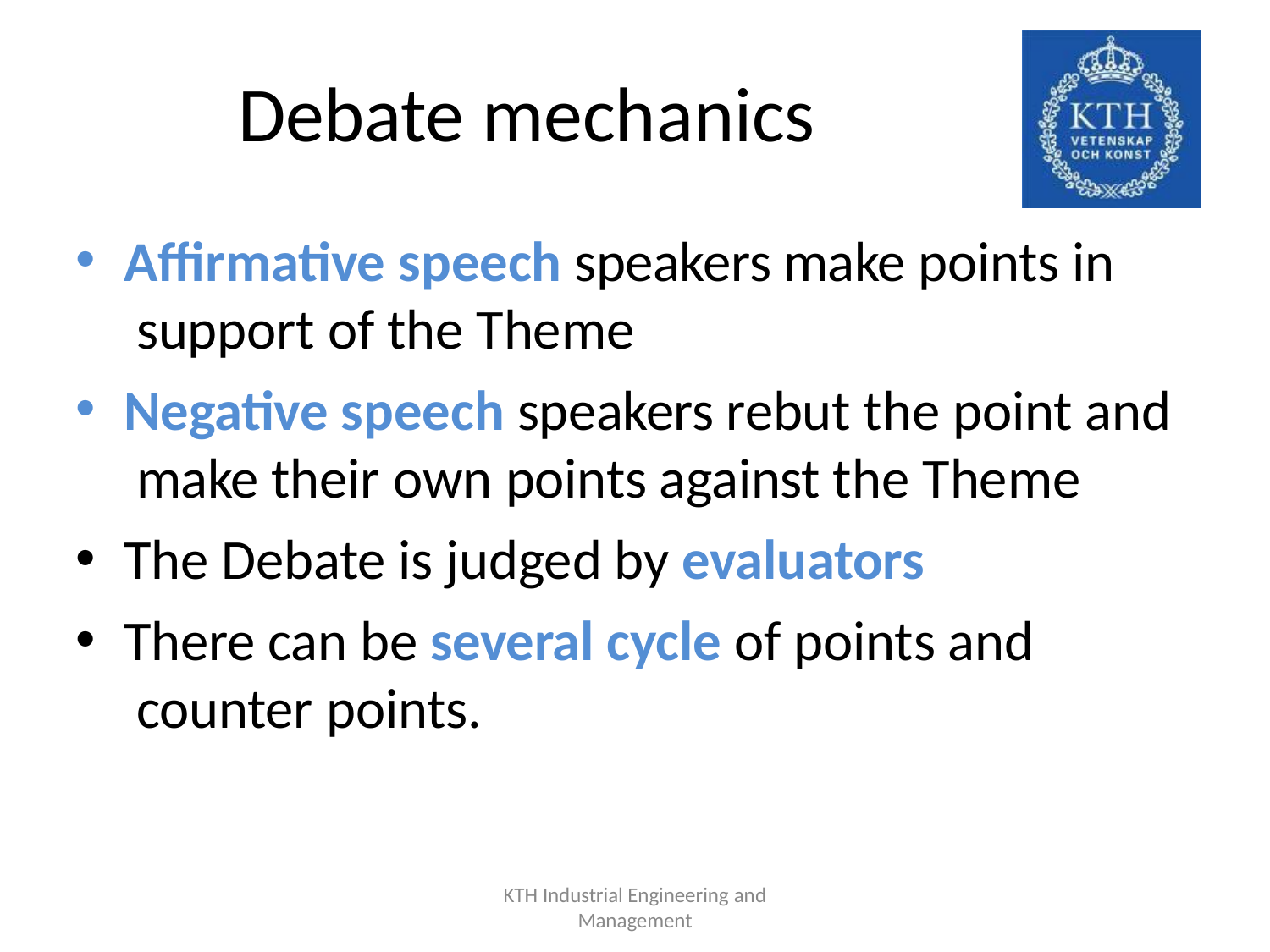

# Debate mechanics
Affirmative speech speakers make points in  support of the Theme
Negative speech speakers rebut the point and  make their own points against the Theme
The Debate is judged by evaluators
There can be several cycle of points and  counter points.
KTH Industrial Engineering and
Management